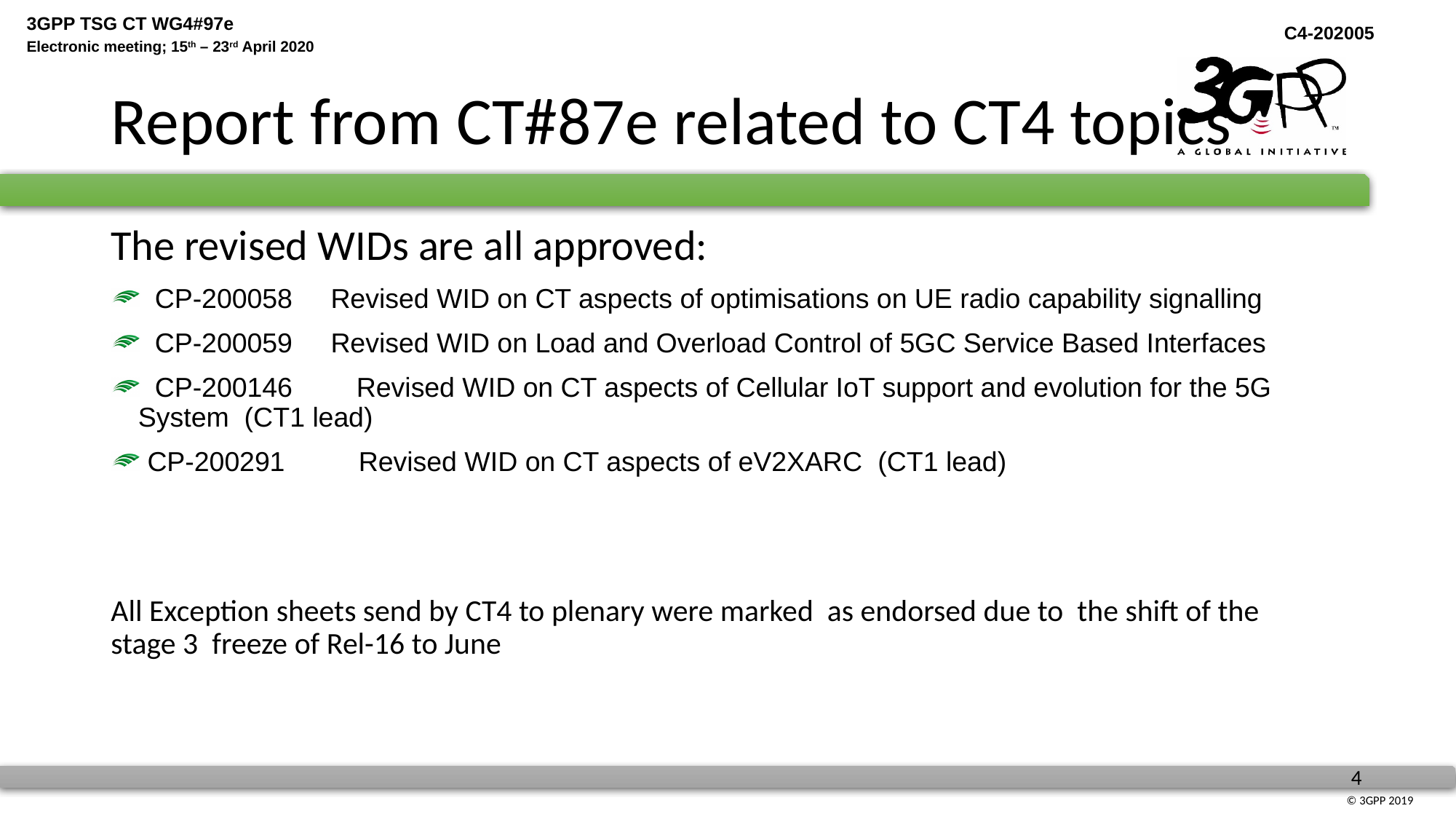

# Report from CT#87e related to CT4 topics
The revised WIDs are all approved:
  CP-200058     Revised WID on CT aspects of optimisations on UE radio capability signalling
  CP-200059     Revised WID on Load and Overload Control of 5GC Service Based Interfaces
  CP-200146 		Revised WID on CT aspects of Cellular IoT support and evolution for the 5G System  (CT1 lead)
 CP-200291	 Revised WID on CT aspects of eV2XARC  (CT1 lead)

All Exception sheets send by CT4 to plenary were marked  as endorsed due to  the shift of the stage 3  freeze of Rel-16 to June